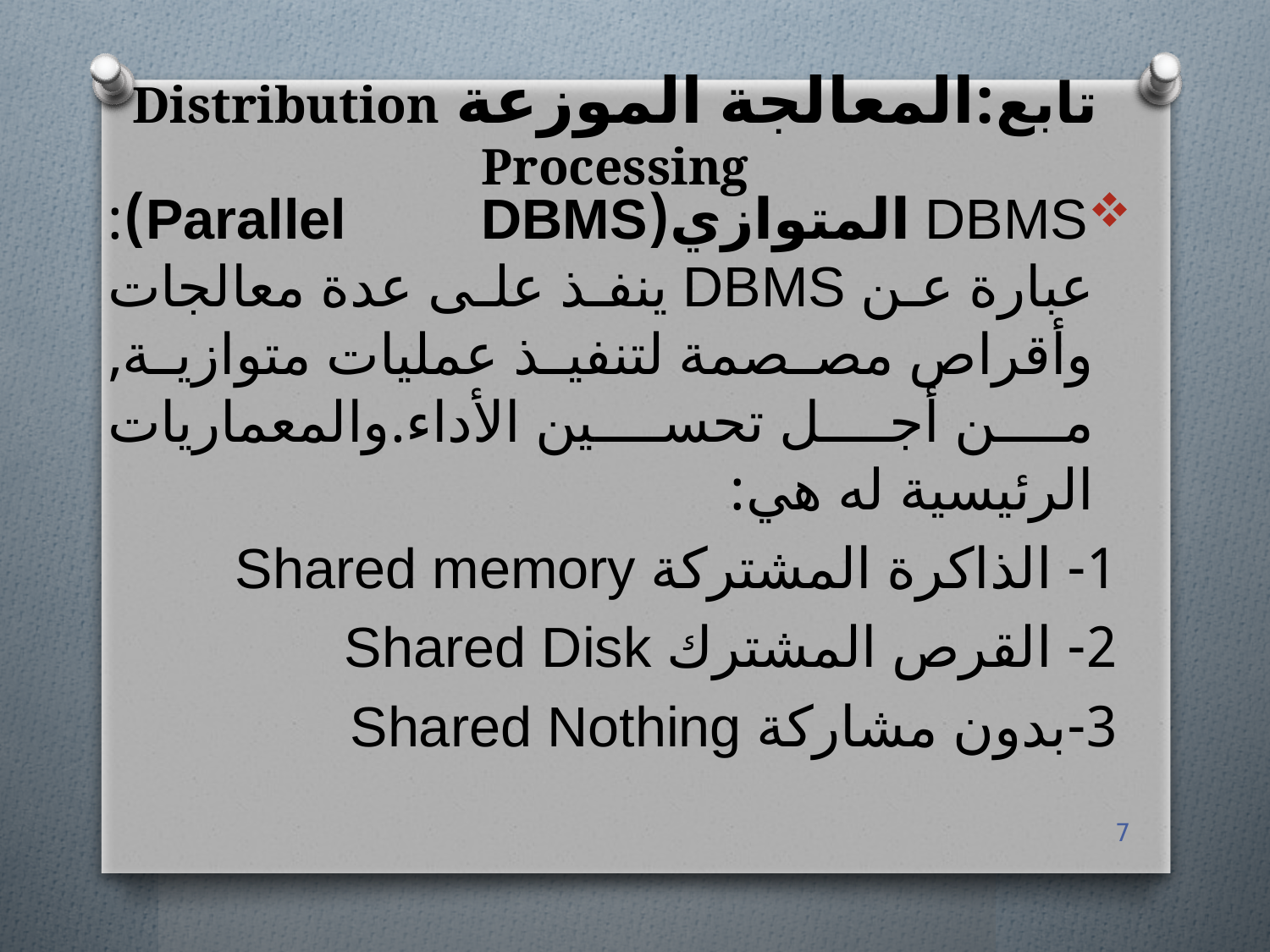

# تابع:المعالجة الموزعة Distribution Processing
DBMS المتوازي(Parallel DBMS): عبارة عن DBMS ينفذ على عدة معالجات وأقراص مصصمة لتنفيذ عمليات متوازية, من أجل تحسين الأداء.والمعماريات الرئيسية له هي:
 1- الذاكرة المشتركة Shared memory
 2- القرص المشترك Shared Disk
 3-بدون مشاركة Shared Nothing

7